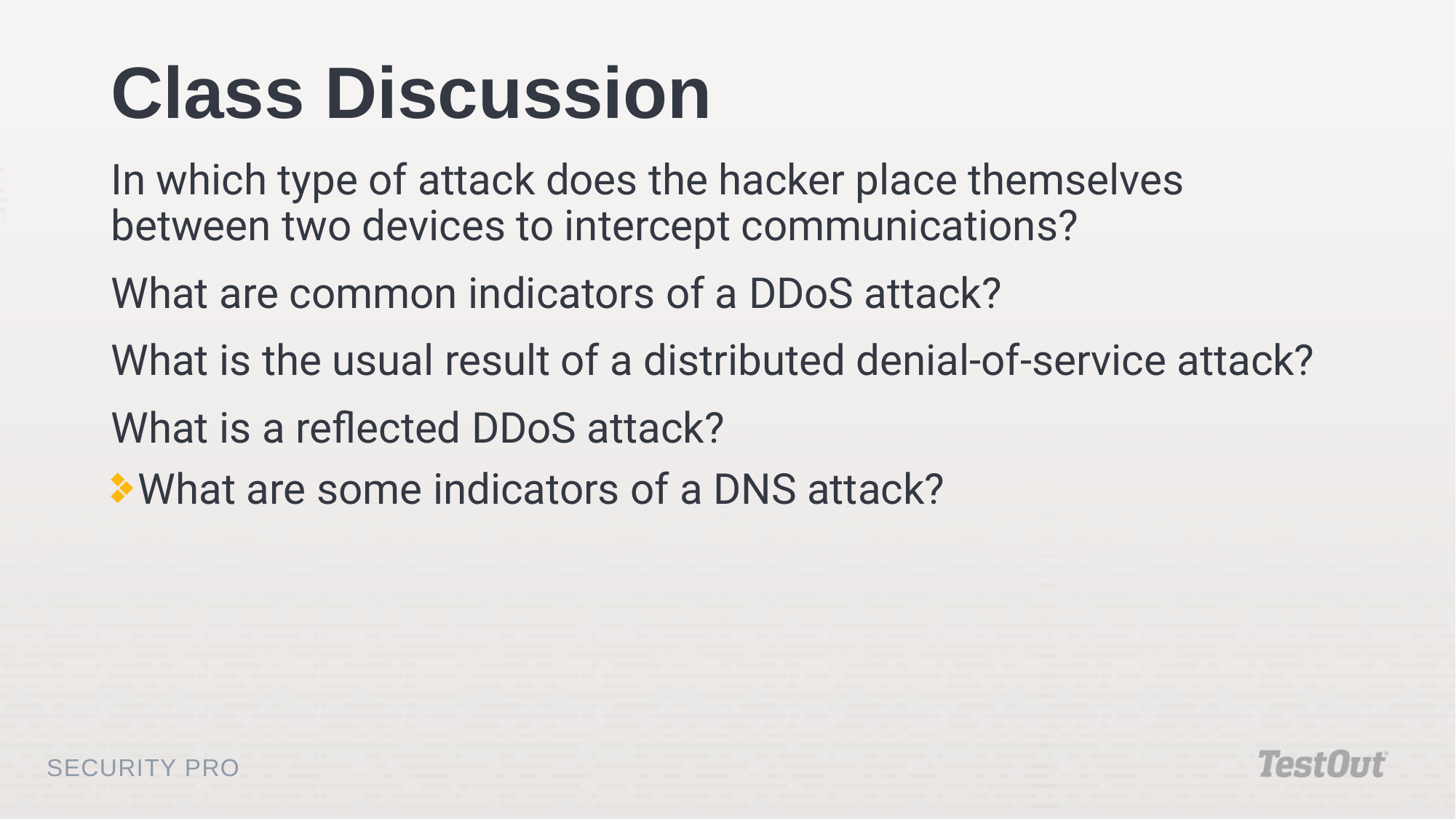

# Class Discussion
In which type of attack does the hacker place themselves between two devices to intercept communications?
What are common indicators of a DDoS attack?
What is the usual result of a distributed denial-of-service attack?
What is a reflected DDoS attack?
What are some indicators of a DNS attack?
Security Pro